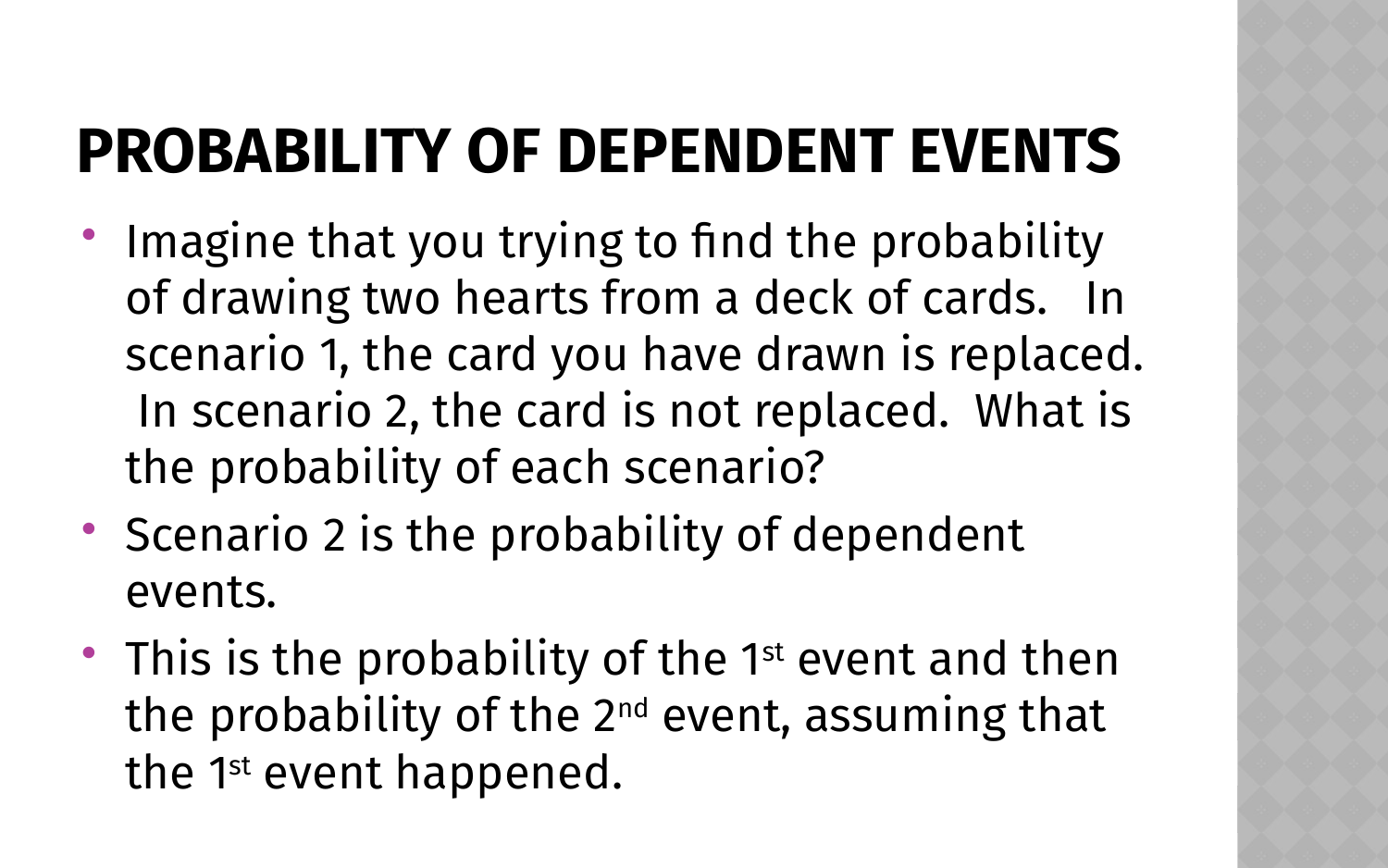

# Probability of dependent events
Imagine that you trying to find the probability of drawing two hearts from a deck of cards.   In scenario 1, the card you have drawn is replaced.  In scenario 2, the card is not replaced.  What is the probability of each scenario?
Scenario 2 is the probability of dependent events.
This is the probability of the 1st event and then the probability of the 2nd event, assuming that the 1st event happened.